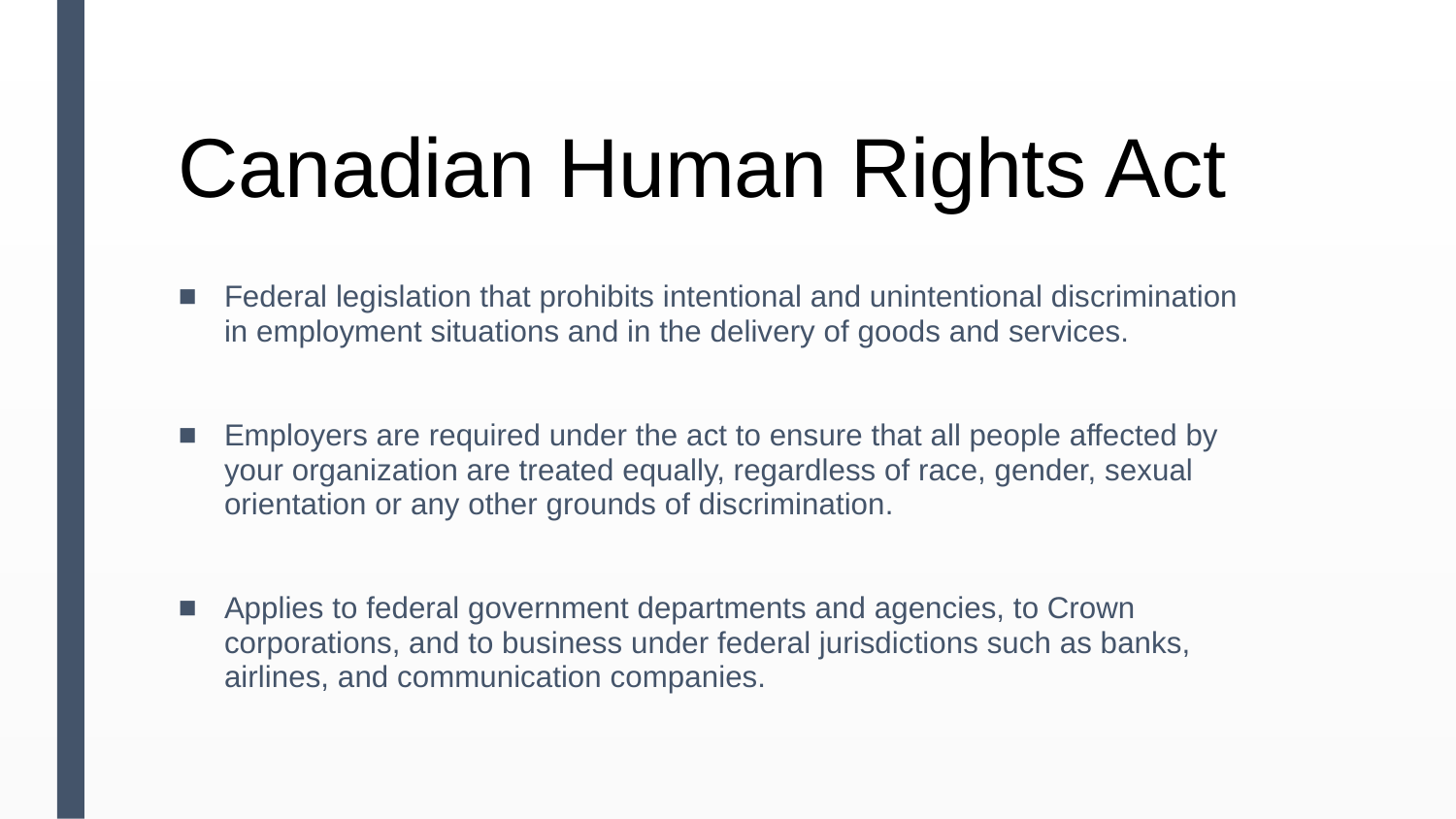

# Canadian Human Rights Act
Federal legislation that prohibits intentional and unintentional discrimination in employment situations and in the delivery of goods and services.​

Employers are required under the act to ensure that all people affected by your organization are treated equally, regardless of race, gender, sexual orientation or any other grounds of discrimination.​

Applies to federal government departments and agencies, to Crown corporations, and to business under federal jurisdictions such as banks, airlines, and communication companies.